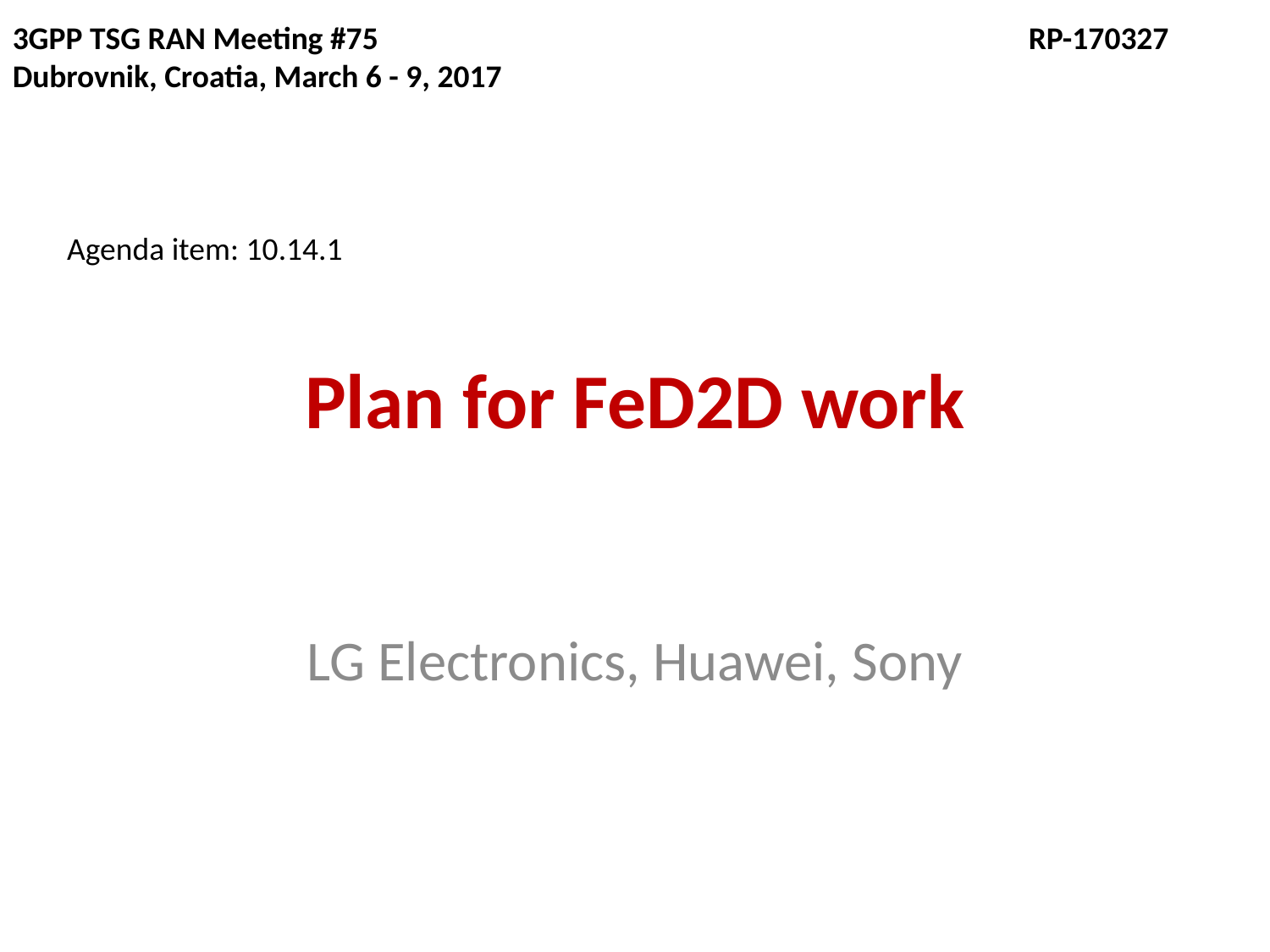

3GPP TSG RAN Meeting #75	                  			    	RP-170327
Dubrovnik, Croatia, March 6 - 9, 2017
Agenda item: 10.14.1
# Plan for FeD2D work

LG Electronics, Huawei, Sony